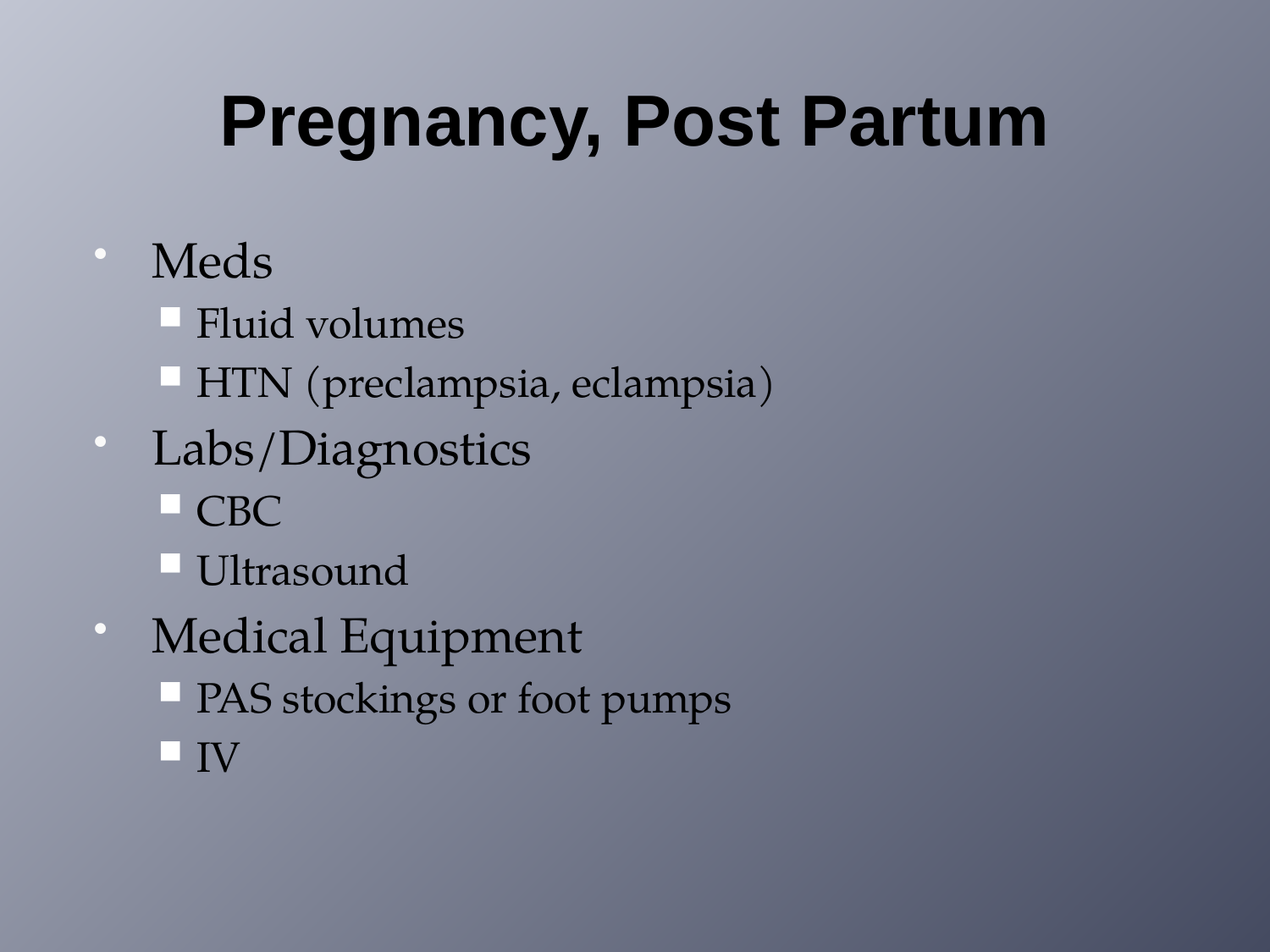

# Pregnancy, Post Partum
Meds
Fluid volumes
HTN (preclampsia, eclampsia)
Labs/Diagnostics
CBC
Ultrasound
Medical Equipment
PAS stockings or foot pumps
IV